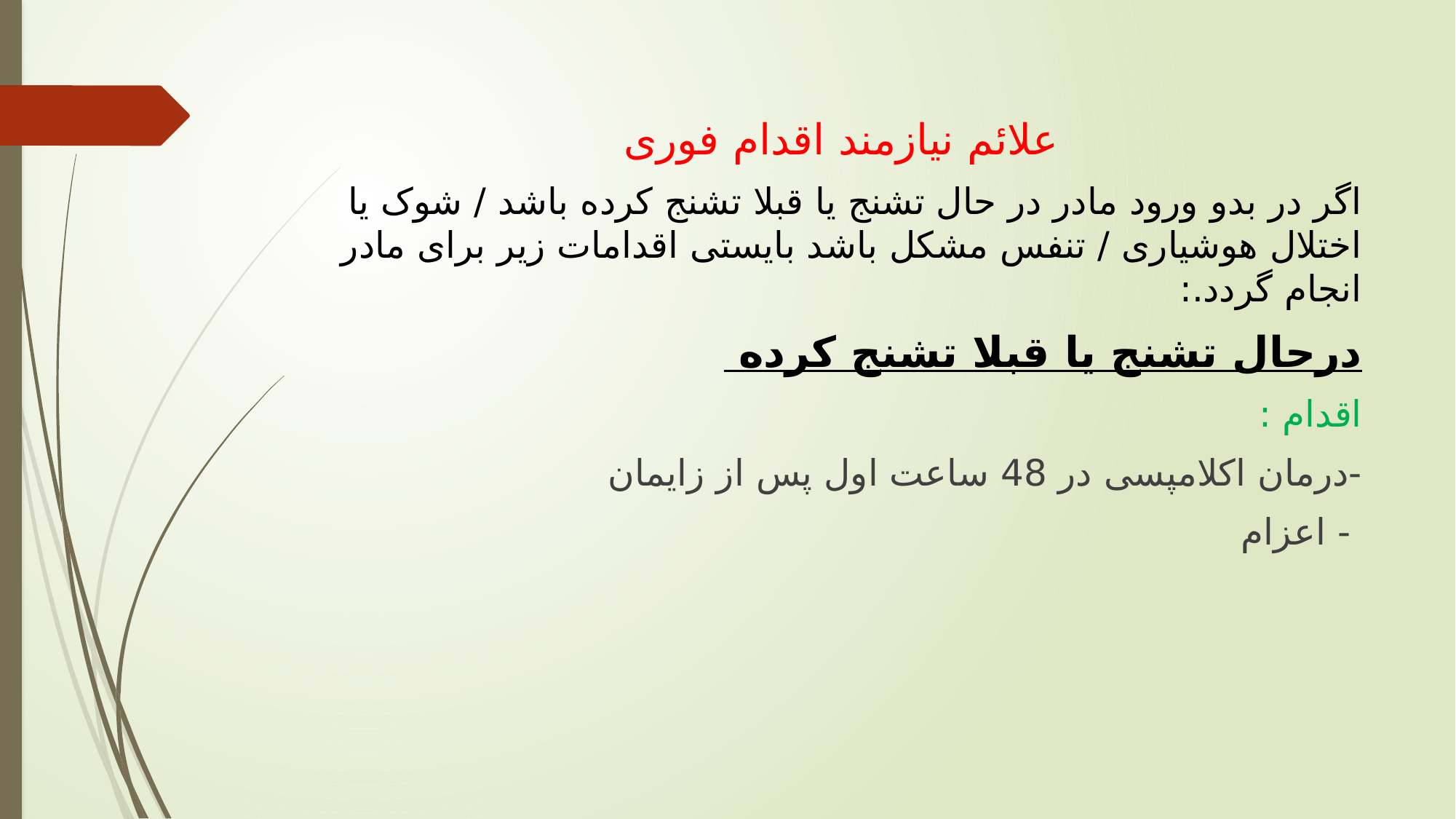

علائم نیازمند اقدام فوری
اگر در بدو ورود مادر در حال تشنج یا قبلا تشنج کرده باشد / شوک یا اختلال هوشیاری / تنفس مشکل باشد بایستی اقدامات زیر برای مادر انجام گردد.:
درحال تشنج یا قبلا تشنج کرده
اقدام :
-درمان اكلامپسی در 48 ساعت اول پس از زايمان
 - اعزام